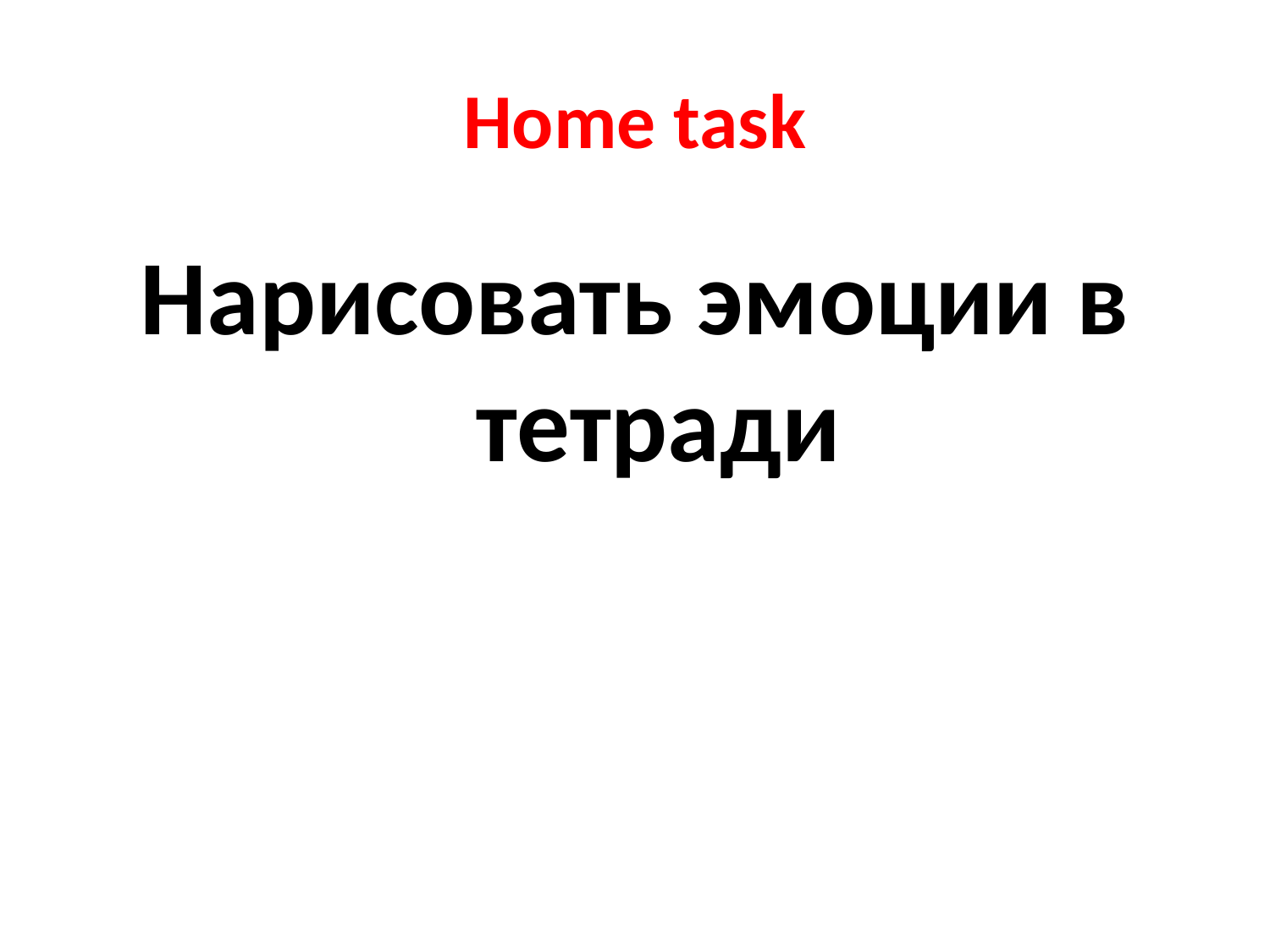

# Home task
Нарисовать эмоции в тетради